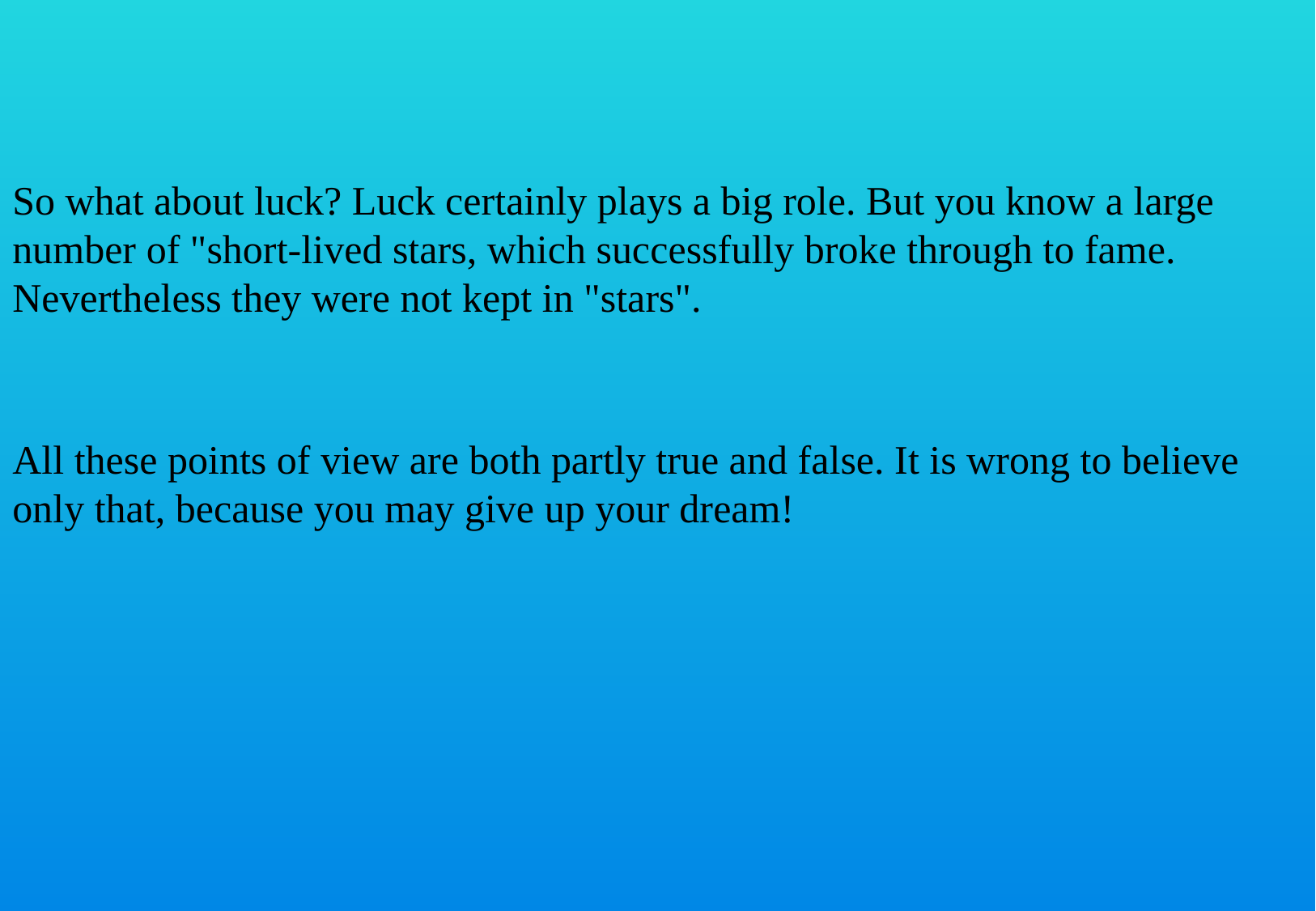

So what about luck? Luck certainly plays a big role. But you know a large number of "short-lived stars, which successfully broke through to fame. Nevertheless they were not kept in "stars".

All these points of view are both partly true and false. It is wrong to believe only that, because you may give up your dream!